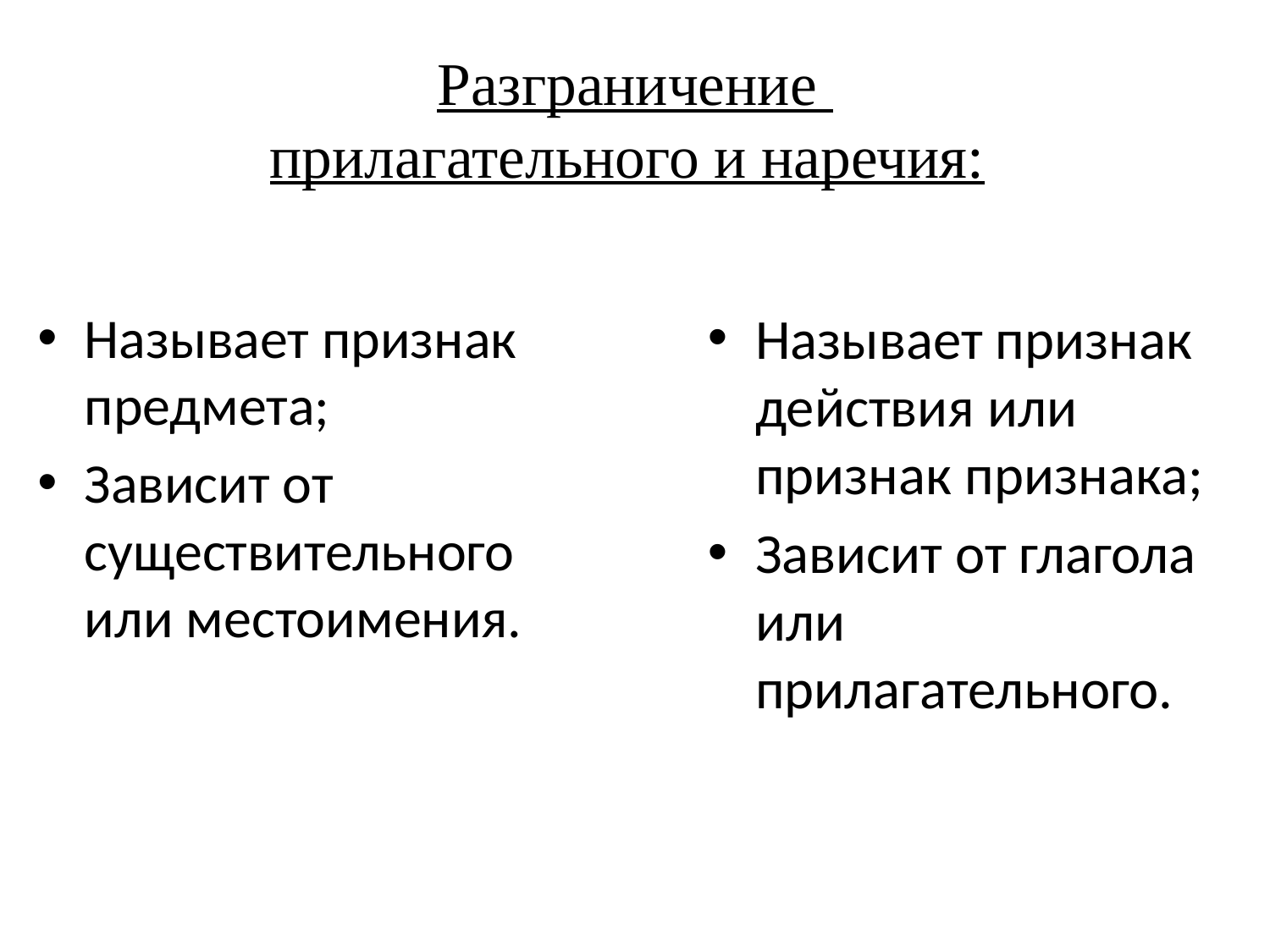

# Разграничение прилагательного и наречия:
Называет признак предмета;
Зависит от существительного или местоимения.
Называет признак действия или признак признака;
Зависит от глагола или прилагательного.